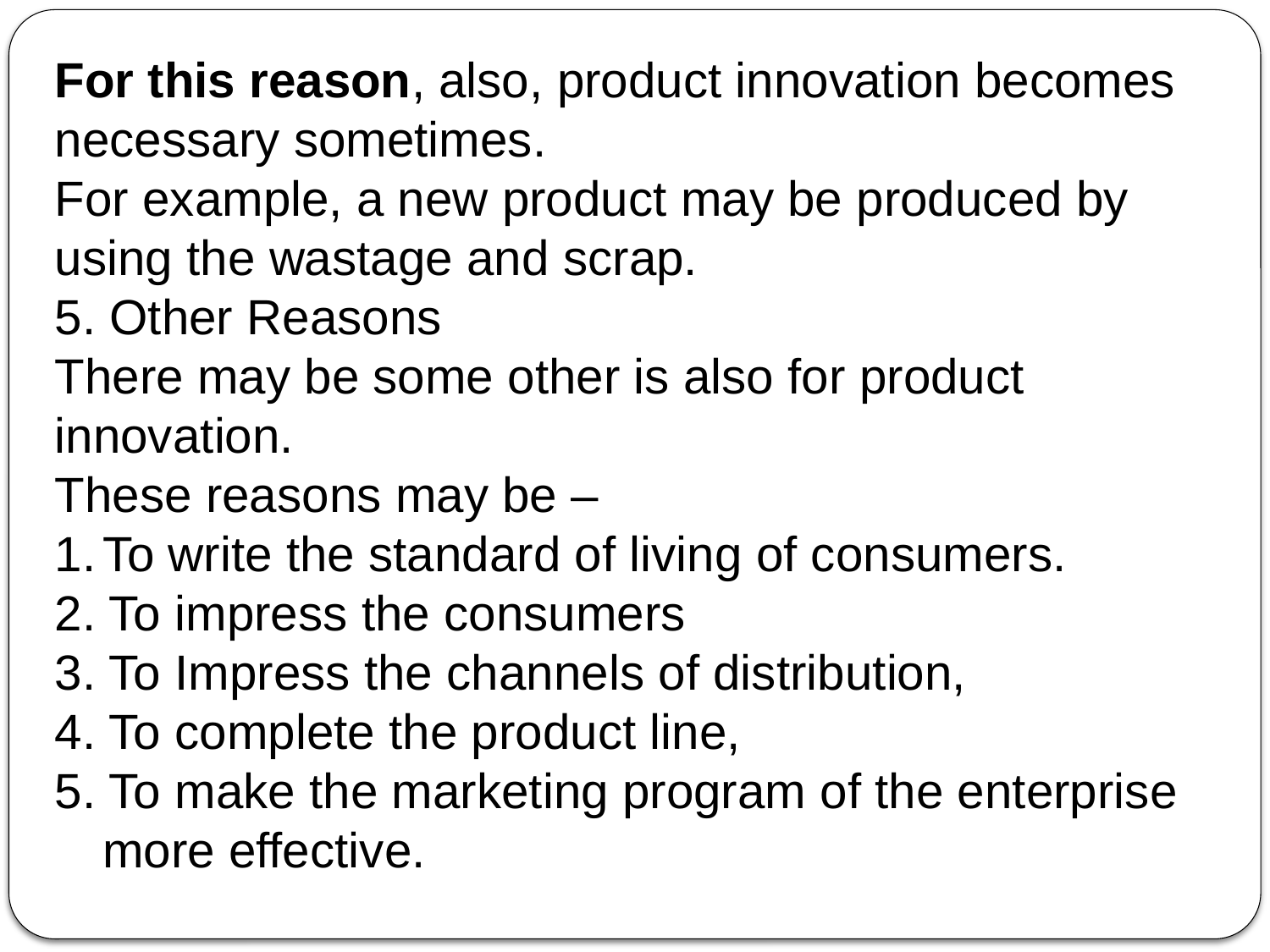

For this reason, also, product innovation becomes necessary sometimes.
For example, a new product may be produced by using the wastage and scrap.
5. Other Reasons
There may be some other is also for product innovation.
These reasons may be –
To write the standard of living of consumers.
2. To impress the consumers
3. To Impress the channels of distribution,
4. To complete the product line,
5. To make the marketing program of the enterprise more effective.